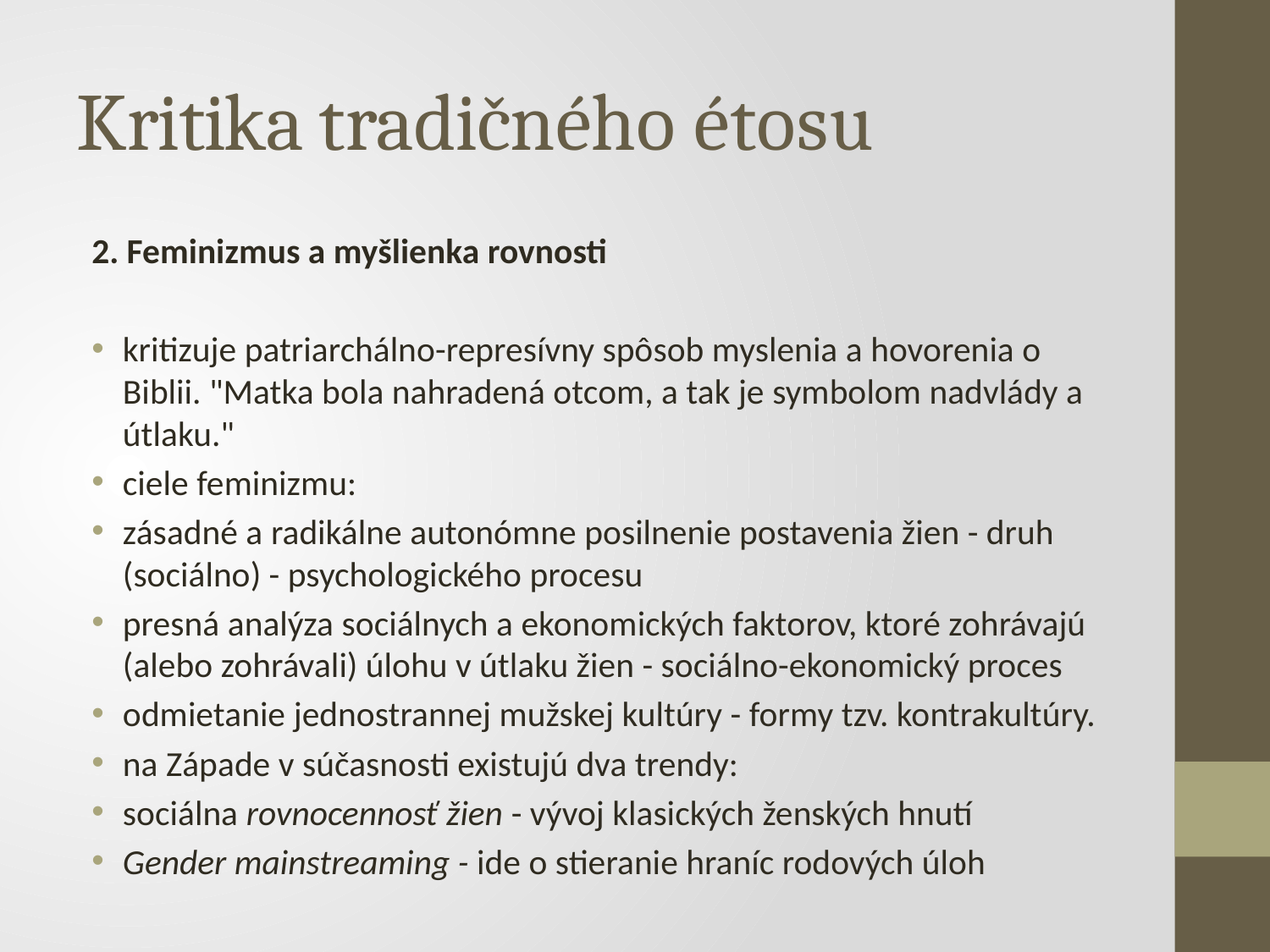

# Kritika tradičného étosu
2. Feminizmus a myšlienka rovnosti

kritizuje patriarchálno-represívny spôsob myslenia a hovorenia o Biblii. "Matka bola nahradená otcom, a tak je symbolom nadvlády a útlaku."
ciele feminizmu:
zásadné a radikálne autonómne posilnenie postavenia žien - druh (sociálno) - psychologického procesu
presná analýza sociálnych a ekonomických faktorov, ktoré zohrávajú (alebo zohrávali) úlohu v útlaku žien - sociálno-ekonomický proces
odmietanie jednostrannej mužskej kultúry - formy tzv. kontrakultúry.
na Západe v súčasnosti existujú dva trendy:
sociálna rovnocennosť žien - vývoj klasických ženských hnutí
Gender mainstreaming - ide o stieranie hraníc rodových úloh